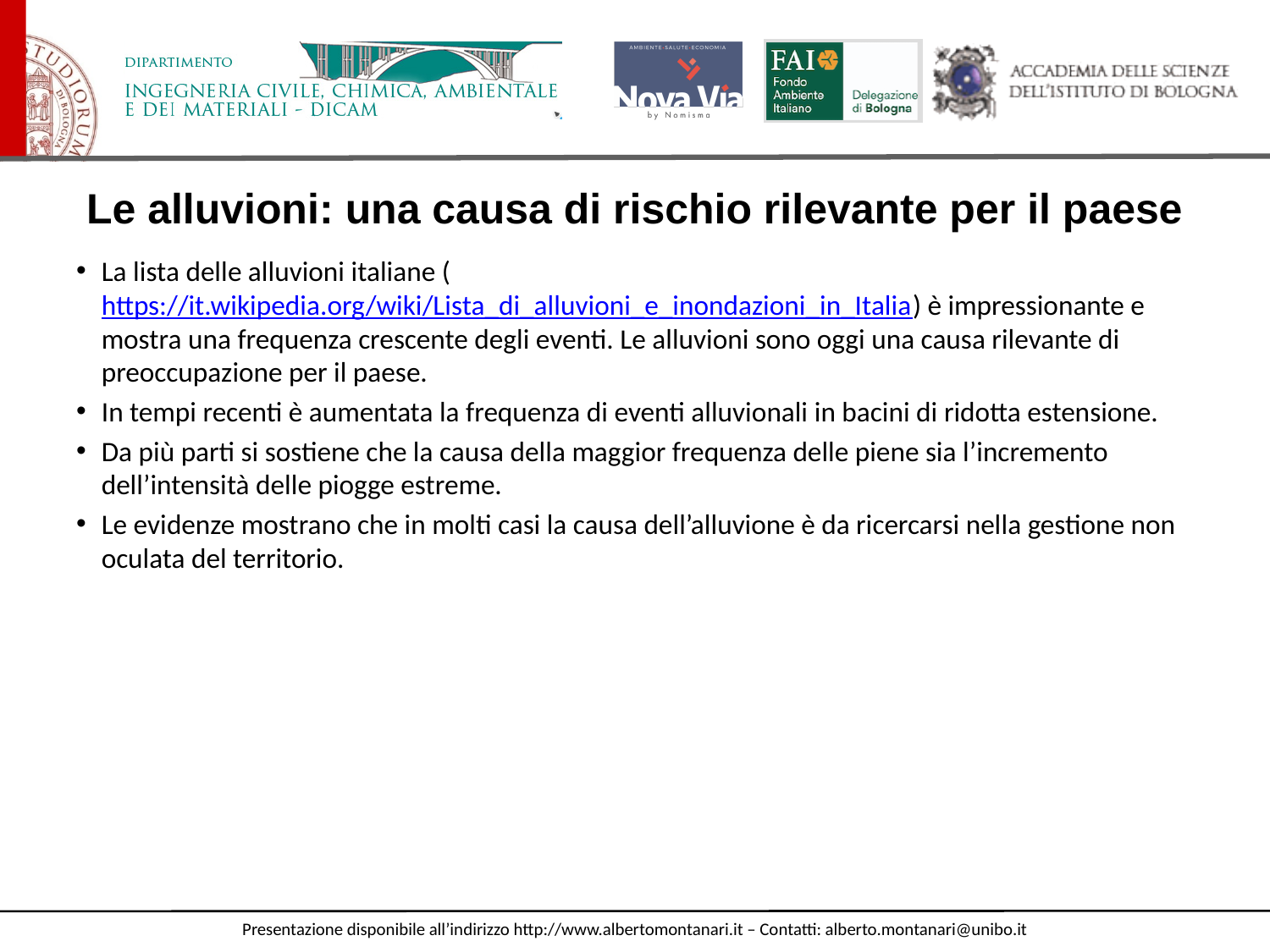

# Le alluvioni: una causa di rischio rilevante per il paese
La lista delle alluvioni italiane (https://it.wikipedia.org/wiki/Lista_di_alluvioni_e_inondazioni_in_Italia) è impressionante e mostra una frequenza crescente degli eventi. Le alluvioni sono oggi una causa rilevante di preoccupazione per il paese.
In tempi recenti è aumentata la frequenza di eventi alluvionali in bacini di ridotta estensione.
Da più parti si sostiene che la causa della maggior frequenza delle piene sia l’incremento dell’intensità delle piogge estreme.
Le evidenze mostrano che in molti casi la causa dell’alluvione è da ricercarsi nella gestione non oculata del territorio.